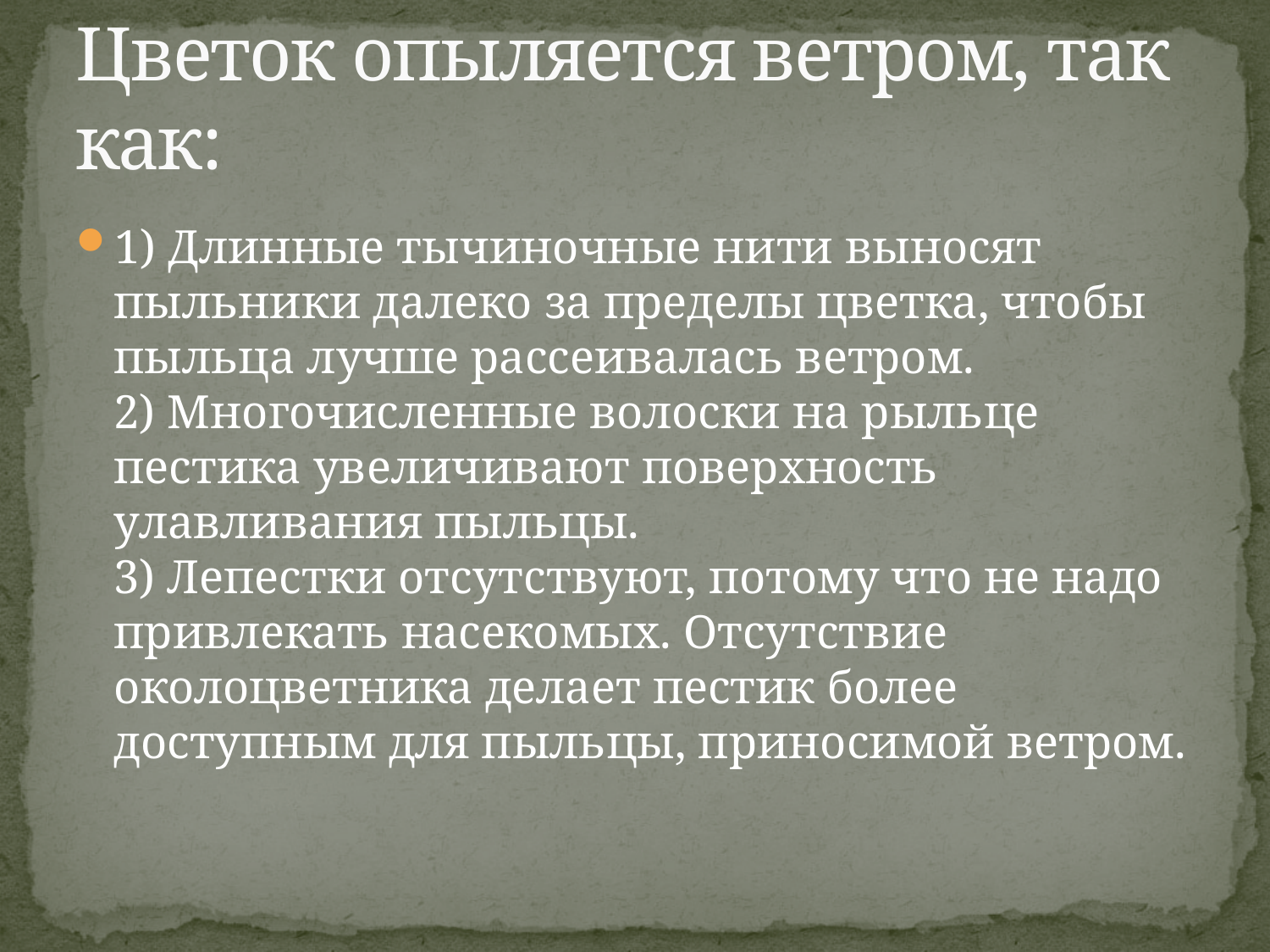

# Цветок опыляется ветром, так как:
1) Длинные тычиночные нити выносят пыльники далеко за пределы цветка, чтобы пыльца лучше рассеивалась ветром.
2) Многочисленные волоски на рыльце пестика увеличивают поверхность улавливания пыльцы. 
3) Лепестки отсутствуют, потому что не надо привлекать насекомых. Отсутствие околоцветника делает пестик более доступным для пыльцы, приносимой ветром.